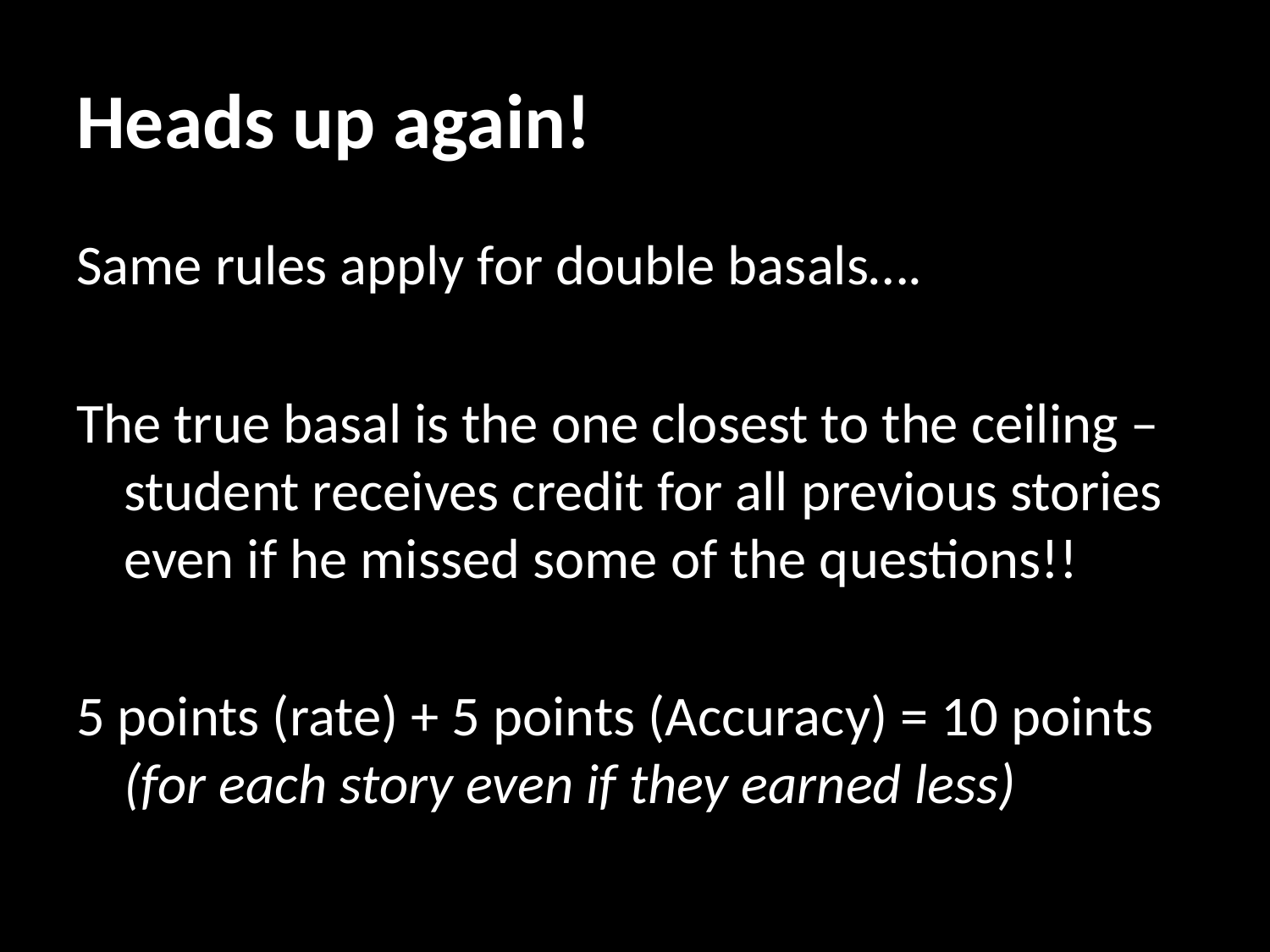

# Heads up again!
Same rules apply for double basals….

The true basal is the one closest to the ceiling – student receives credit for all previous stories even if he missed some of the questions!!

5 points (rate) + 5 points (Accuracy) = 10 points (for each story even if they earned less)